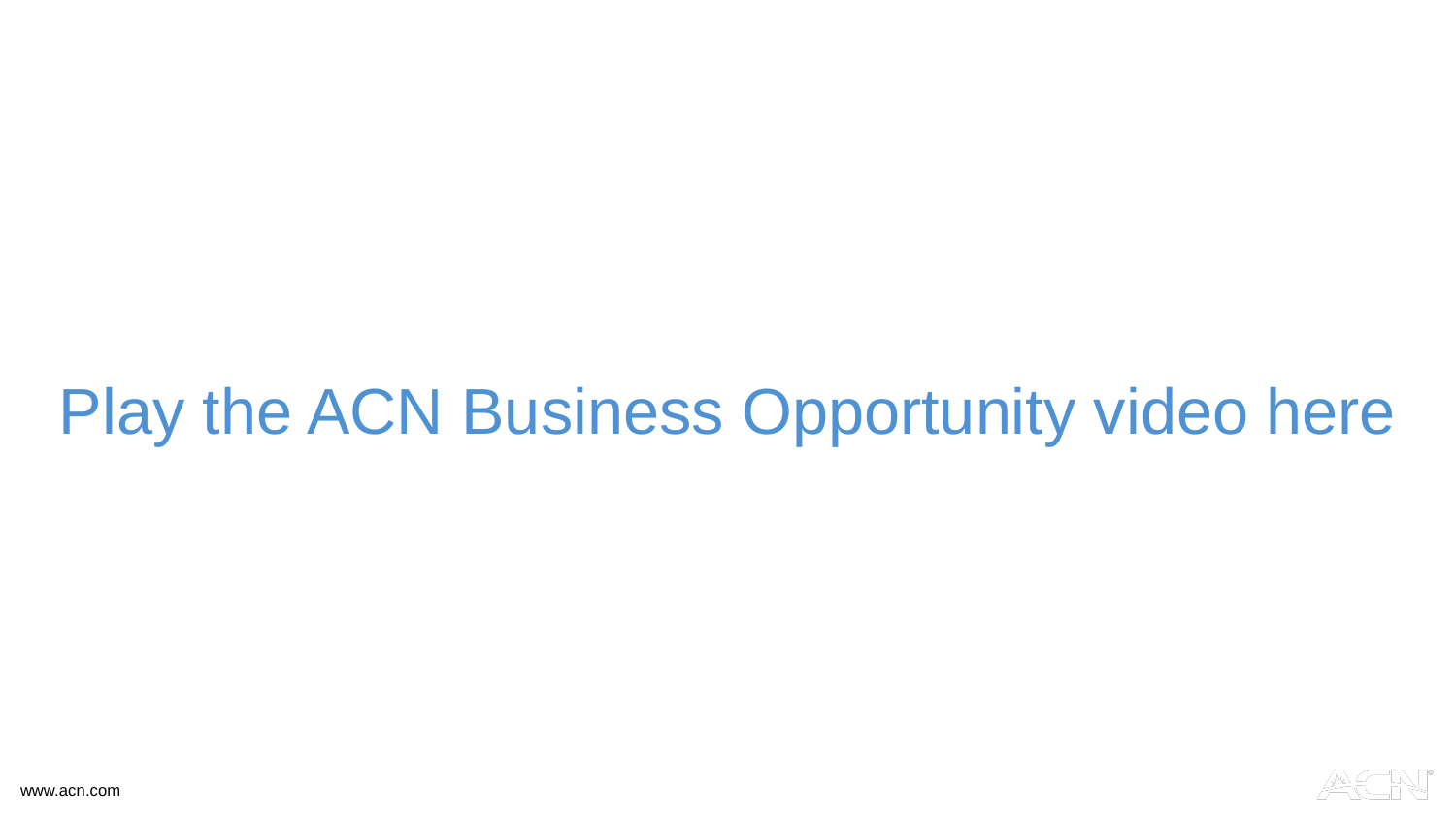

Play the ACN Business Opportunity video here